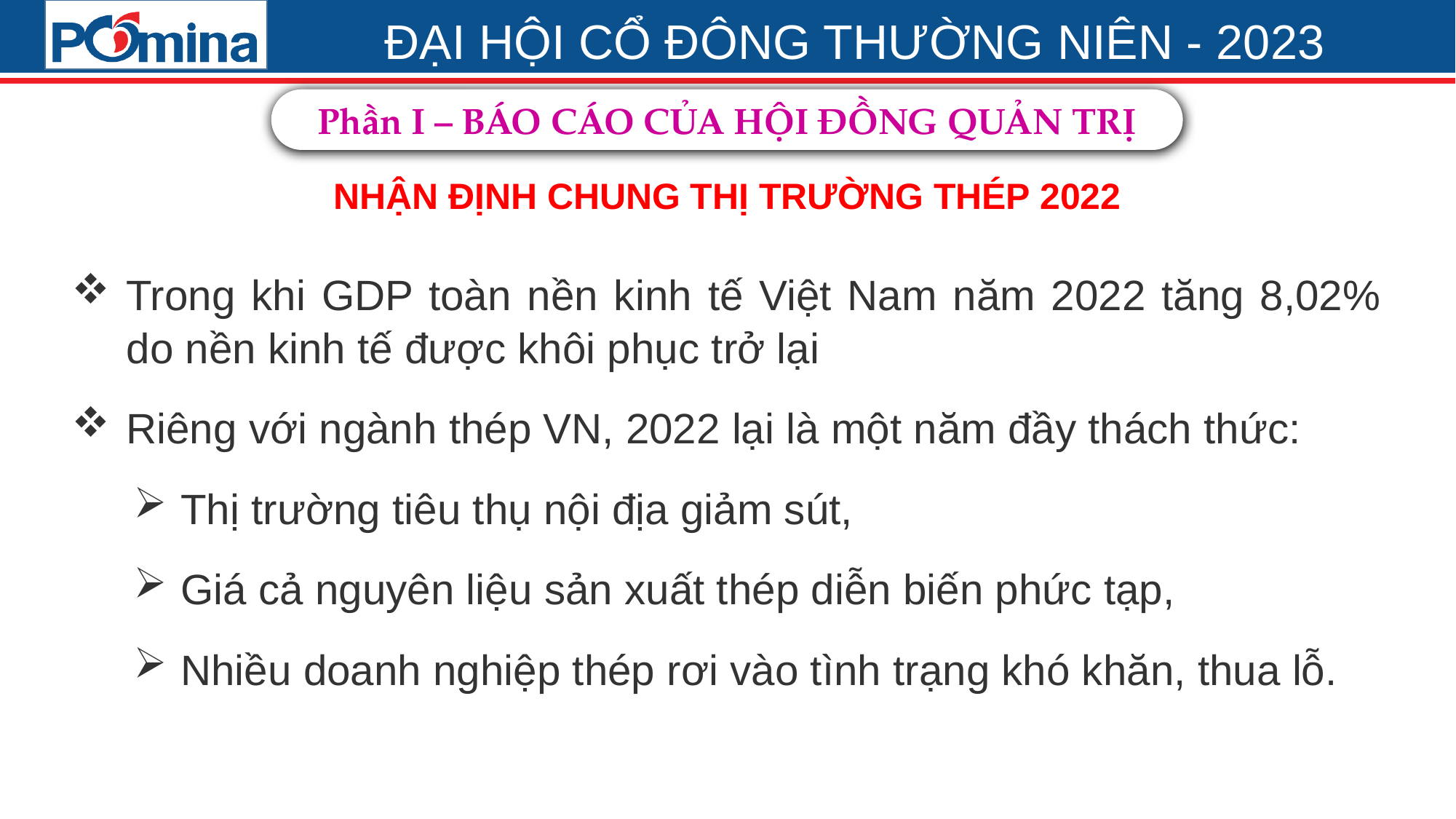

Phần I – BÁO CÁO CỦA HỘI ĐỒNG QUẢN TRỊ
NHẬN ĐỊNH CHUNG THỊ TRƯỜNG THÉP 2022
Trong khi GDP toàn nền kinh tế Việt Nam năm 2022 tăng 8,02% do nền kinh tế được khôi phục trở lại
Riêng với ngành thép VN, 2022 lại là một năm đầy thách thức:
Thị trường tiêu thụ nội địa giảm sút,
Giá cả nguyên liệu sản xuất thép diễn biến phức tạp,
Nhiều doanh nghiệp thép rơi vào tình trạng khó khăn, thua lỗ.